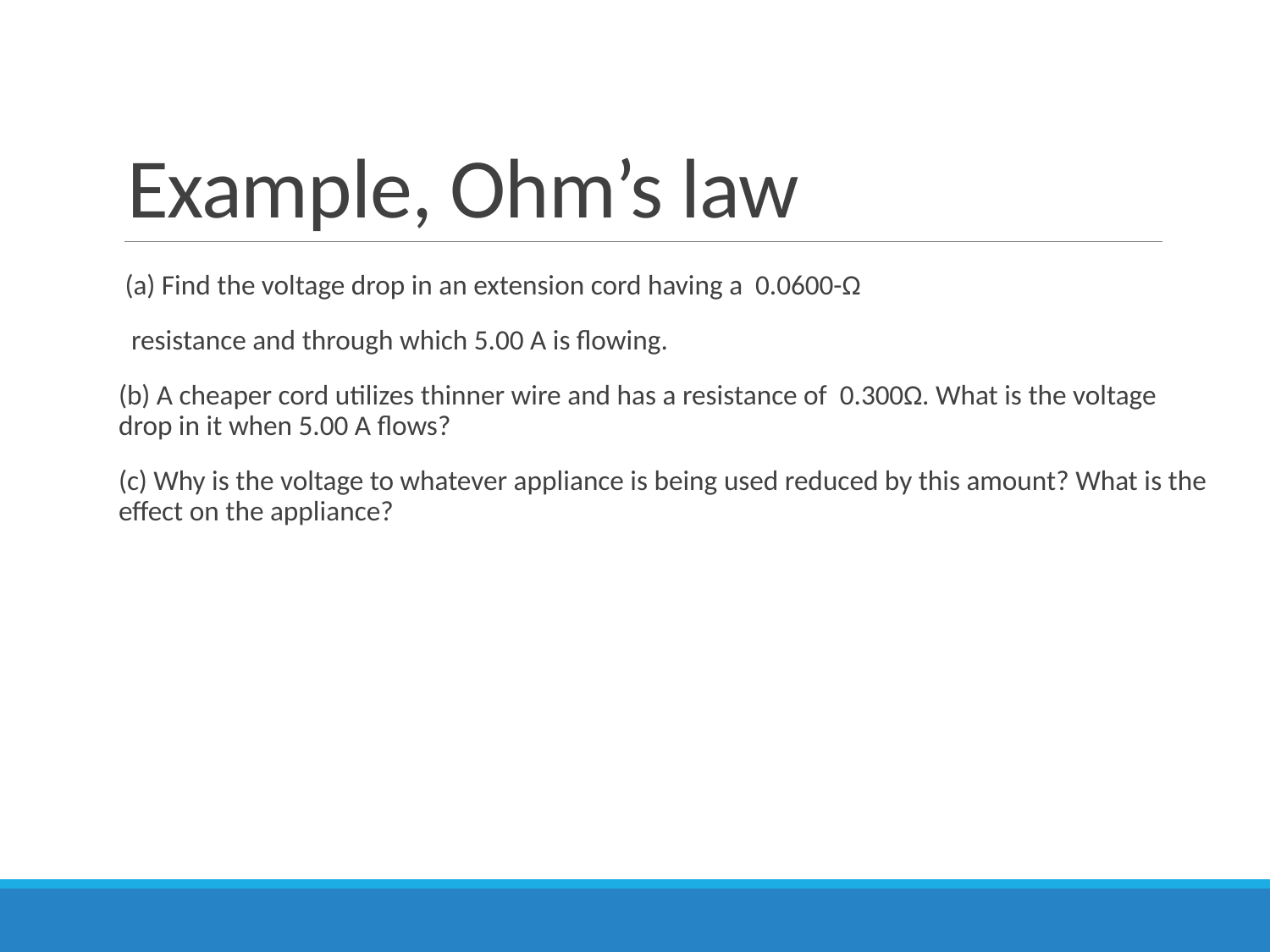

# Example, Ohm’s law
 (a) Find the voltage drop in an extension cord having a  0.0600-Ω
  resistance and through which 5.00 A is flowing.
(b) A cheaper cord utilizes thinner wire and has a resistance of  0.300Ω. What is the voltage drop in it when 5.00 A flows?
(c) Why is the voltage to whatever appliance is being used reduced by this amount? What is the effect on the appliance?